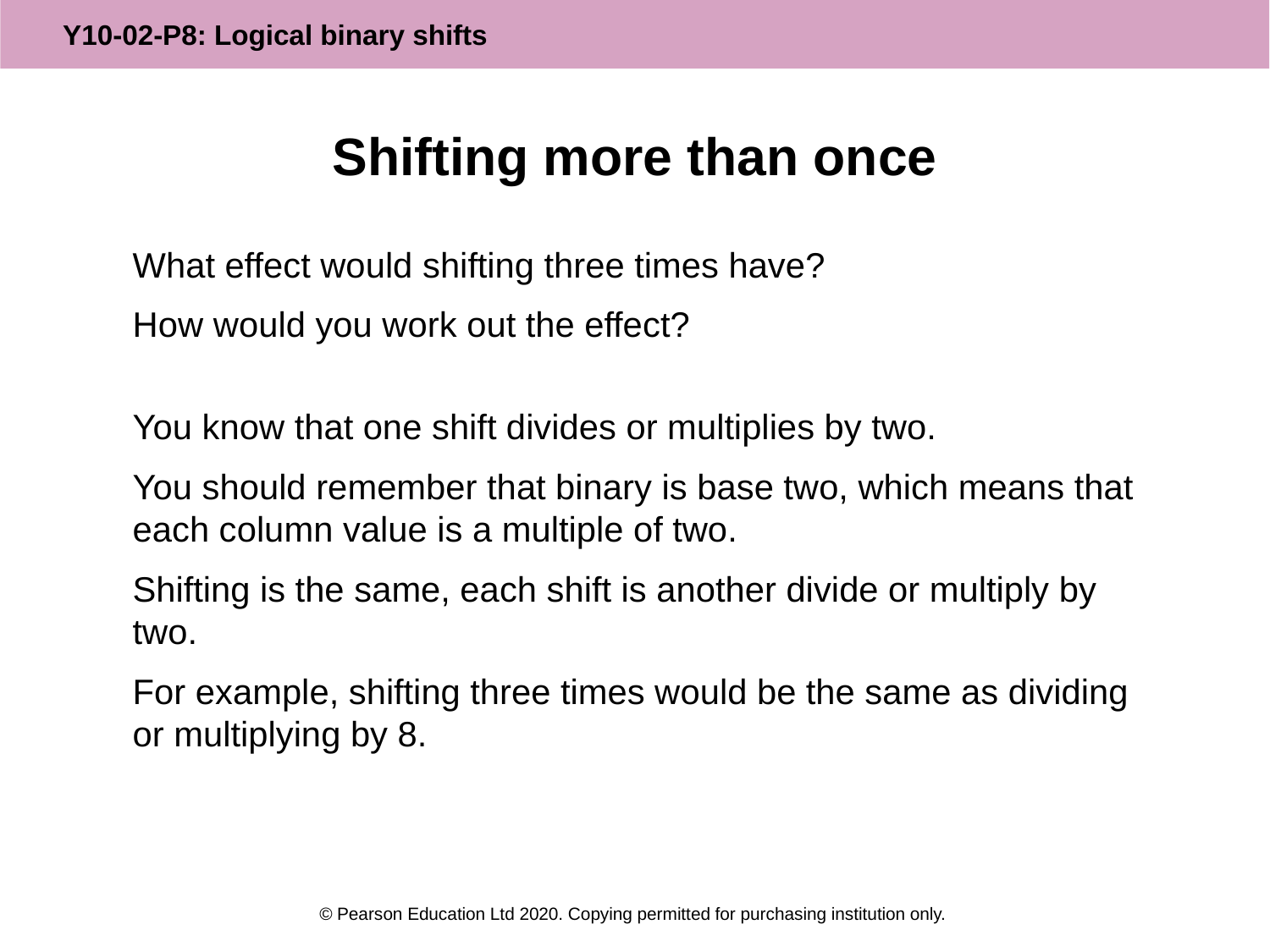

# Shifting more than once
What effect would shifting three times have?
How would you work out the effect?
You know that one shift divides or multiplies by two.
You should remember that binary is base two, which means that each column value is a multiple of two.
Shifting is the same, each shift is another divide or multiply by two.
For example, shifting three times would be the same as dividing or multiplying by 8.
© Pearson Education Ltd 2020. Copying permitted for purchasing institution only.